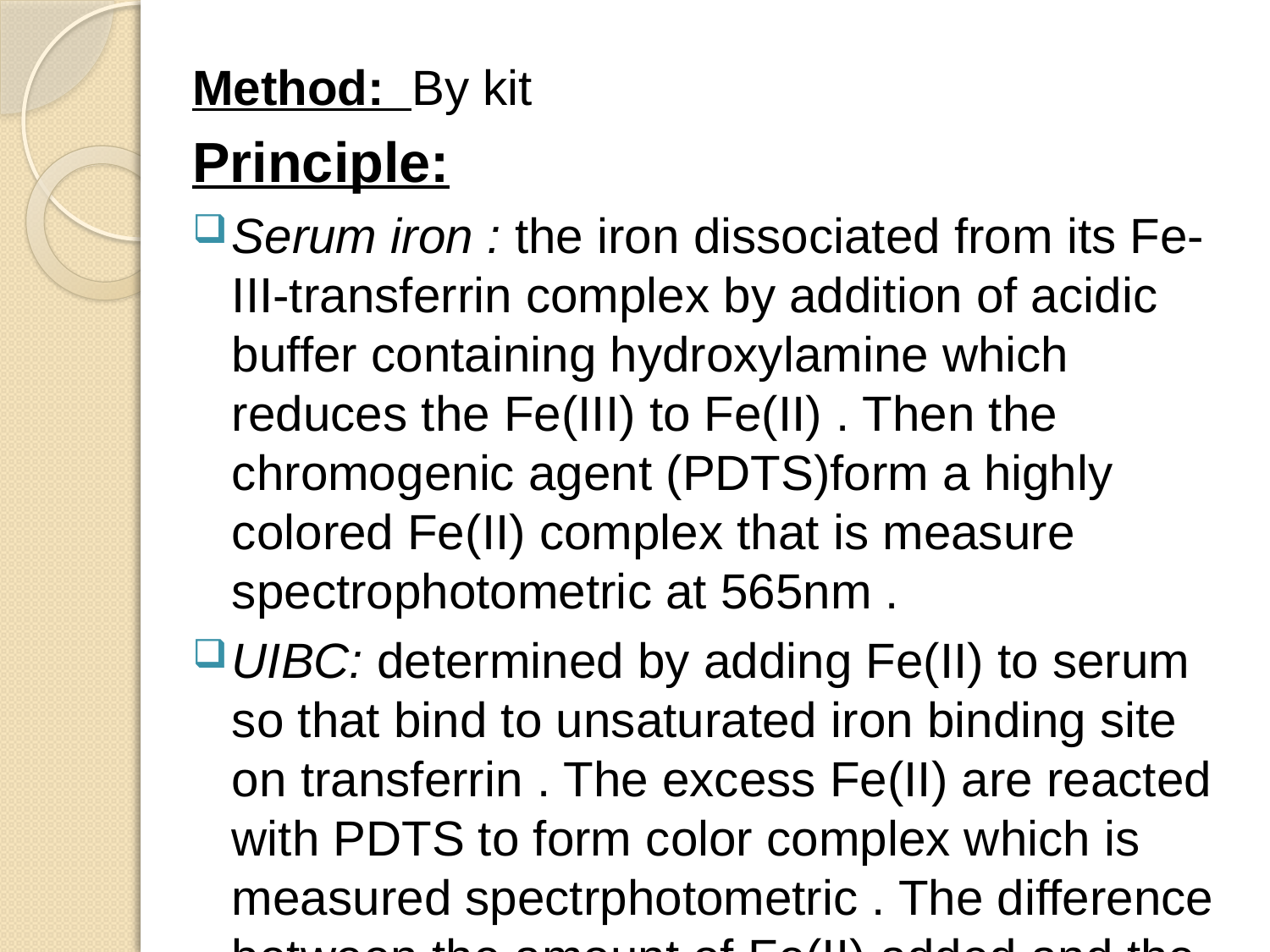

Method:  By kit
Principle:
Serum iron : the iron dissociated from its Fe-III-transferrin complex by addition of acidic buffer containing hydroxylamine which reduces the Fe(III) to Fe(II) . Then the chromogenic agent (PDTS)form a highly colored Fe(II) complex that is measure spectrophotometric at 565nm .
UIBC: determined by adding Fe(II) to serum so that bind to unsaturated iron binding site on transferrin . The excess Fe(II) are reacted with PDTS to form color complex which is measured spectrphotometric . The difference between the amount of Fe(II) added and the amount of Fe(II) measured represent the UIBC
TIBC is determined by adding serum iron to UIBC value.